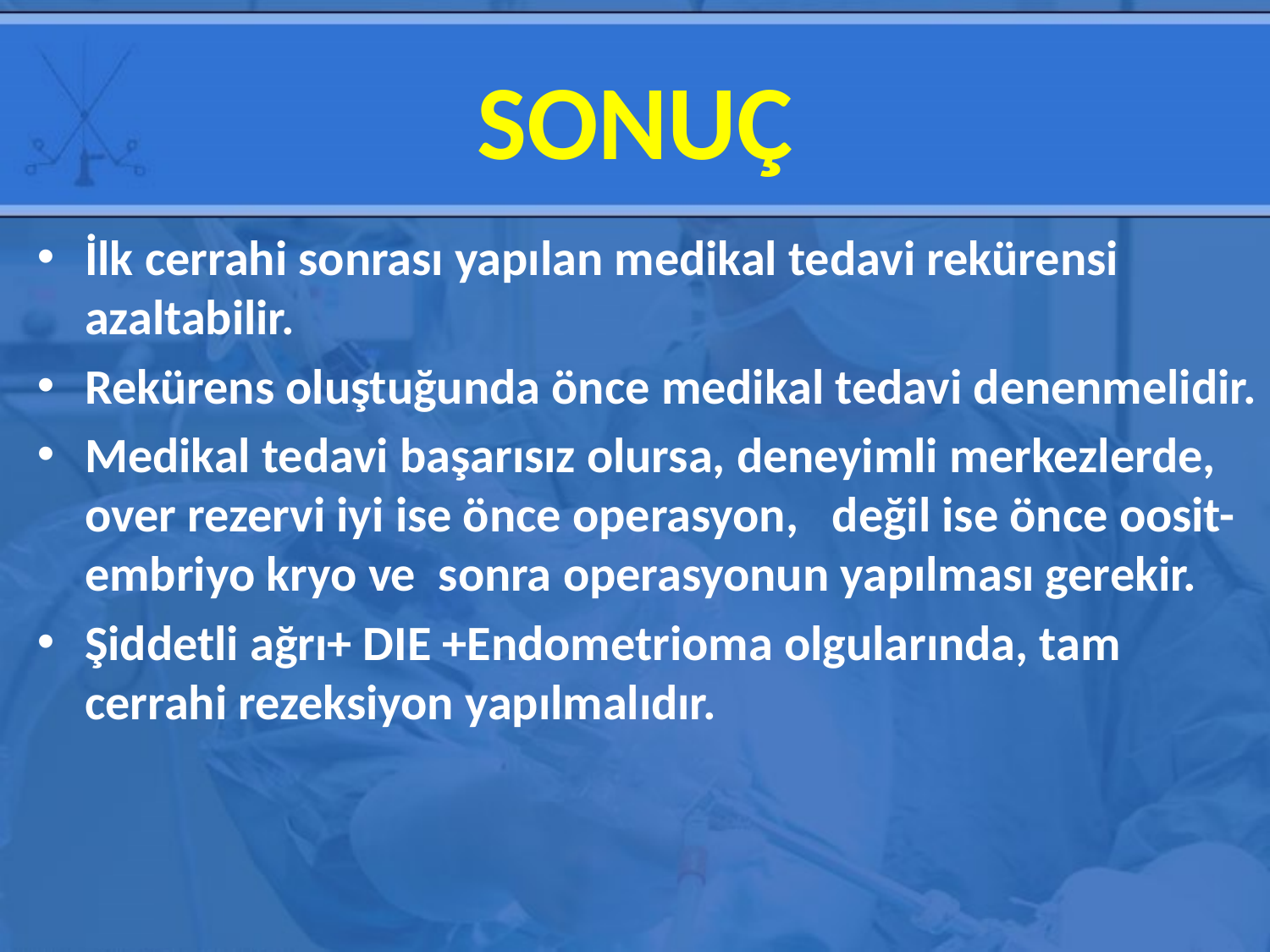

# SONUÇ
İlk cerrahi sonrası yapılan medikal tedavi rekürensi azaltabilir.
Rekürens oluştuğunda önce medikal tedavi denenmelidir.
Medikal tedavi başarısız olursa, deneyimli merkezlerde,   over rezervi iyi ise önce operasyon,   değil ise önce oosit-embriyo kryo ve  sonra operasyonun yapılması gerekir.
Şiddetli ağrı+ DIE +Endometrioma olgularında, tam cerrahi rezeksiyon yapılmalıdır.